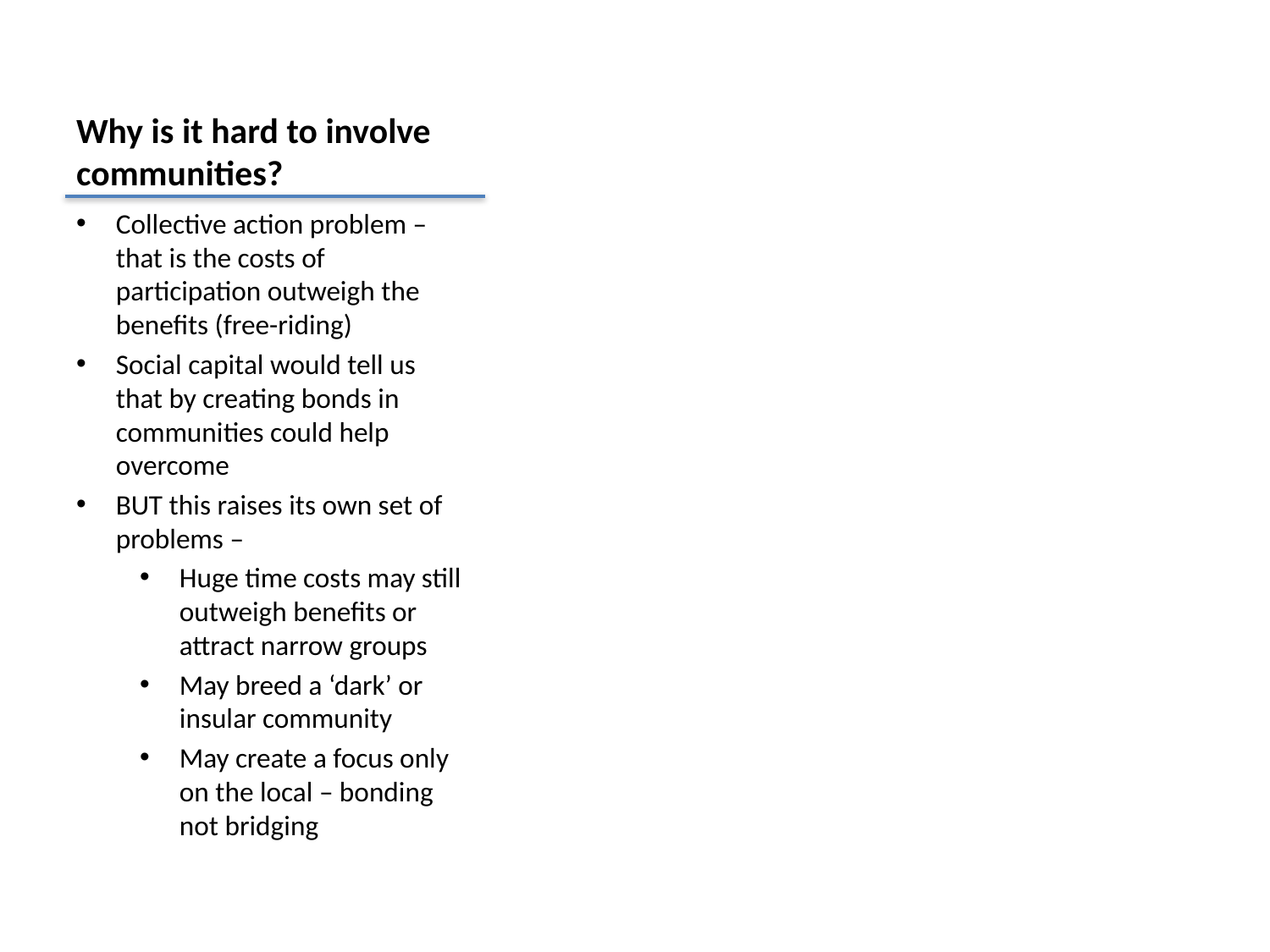

# Why is it hard to involve communities?

Collective action problem – that is the costs of participation outweigh the benefits (free-riding)
Social capital would tell us that by creating bonds in communities could help overcome
BUT this raises its own set of problems –
Huge time costs may still outweigh benefits or attract narrow groups
May breed a ‘dark’ or insular community
May create a focus only on the local – bonding not bridging